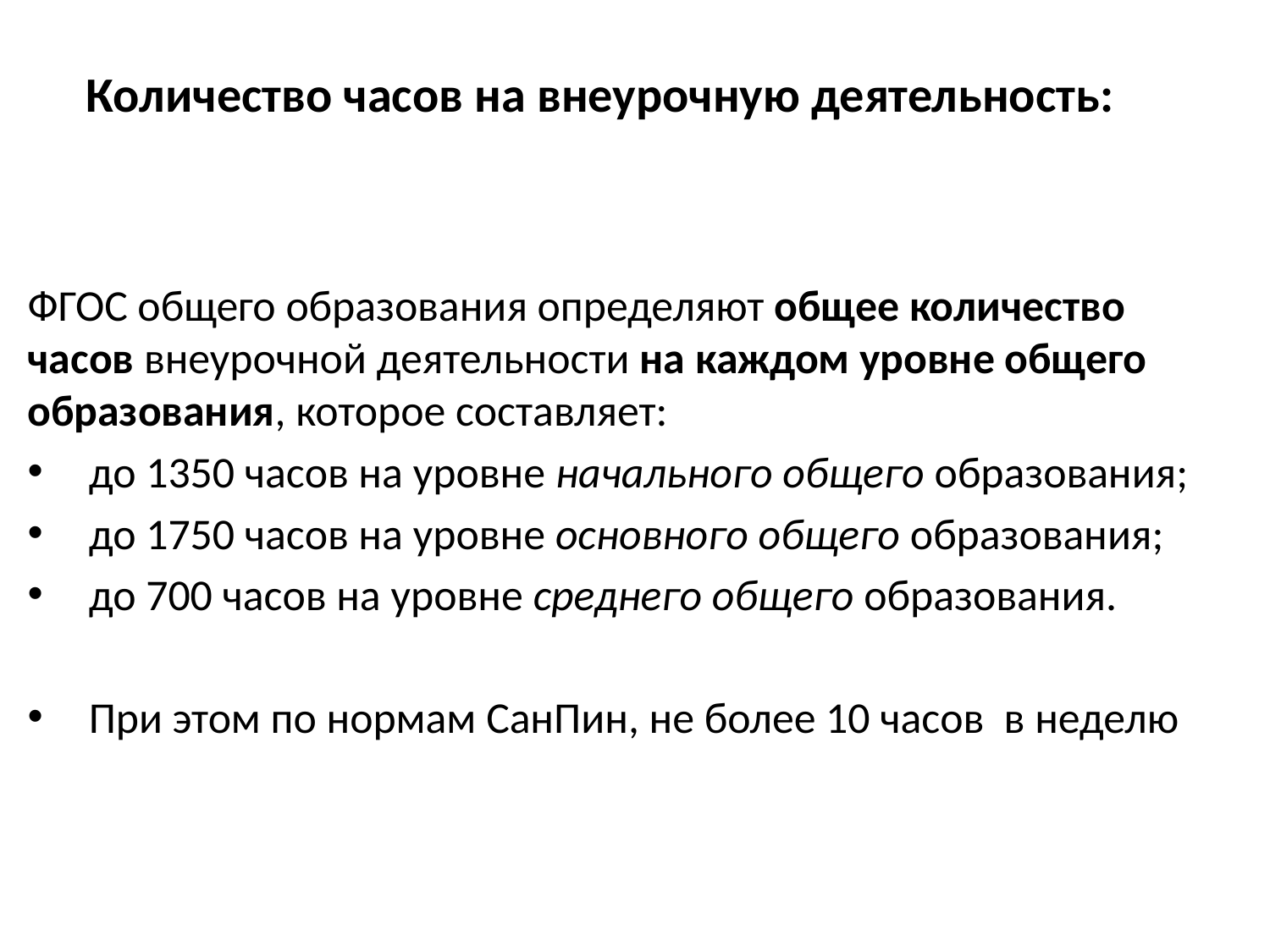

Количество часов на внеурочную деятельность:
ФГОС общего образования определяют общее количество часов внеурочной деятельности на каждом уровне общего образования, которое составляет:
до 1350 часов на уровне начального общего образования;
до 1750 часов на уровне основного общего образования;
до 700 часов на уровне среднего общего образования.

При этом по нормам СанПин, не более 10 часов  в неделю